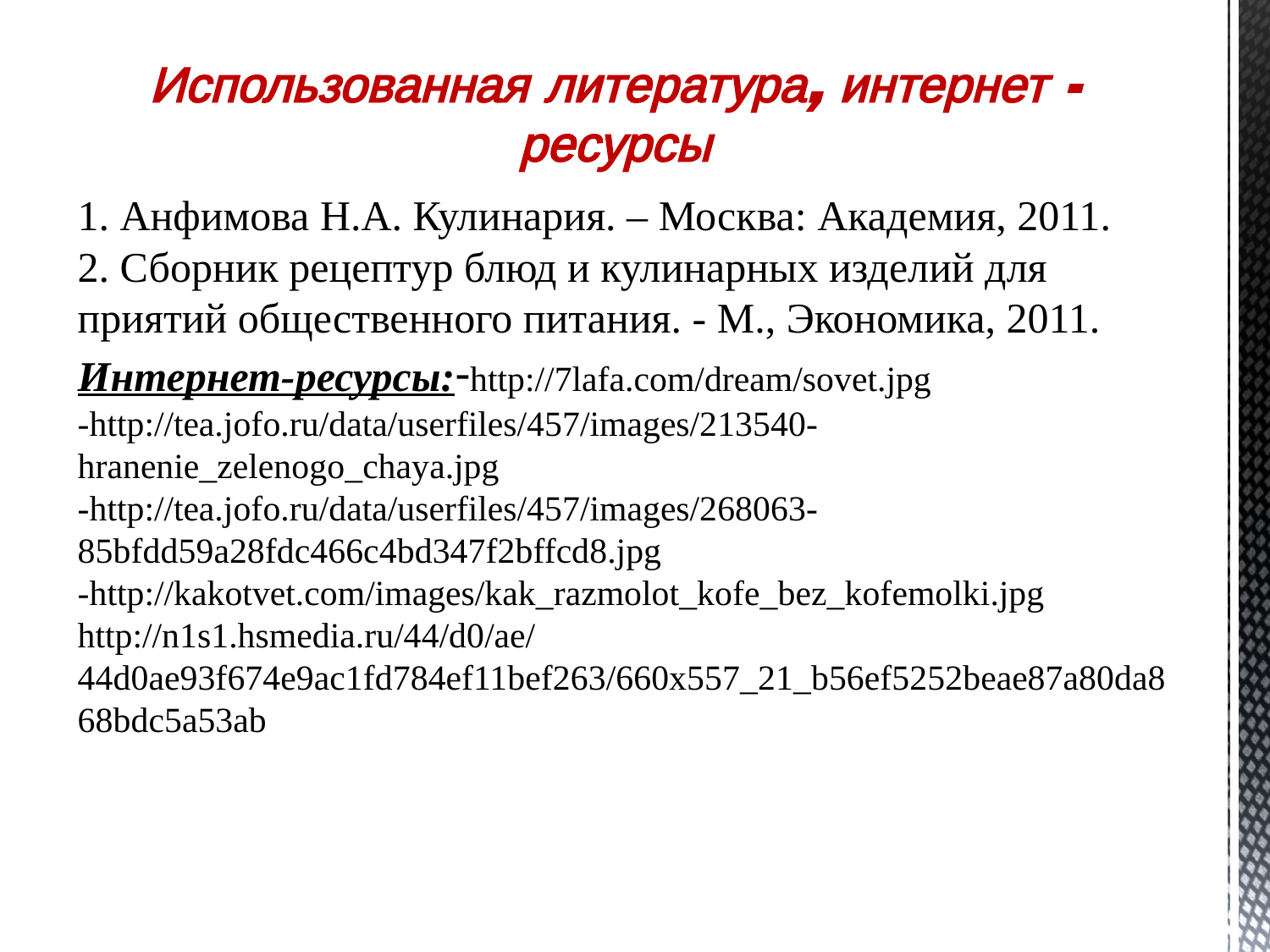

Использованная литература, интернет - ресурсы
# 1. Анфимова Н.А. Кулинария. – Москва: Академия, 2011. 2. Сборник рецептур блюд и кулинарных изделий для приятий общественного питания. - М., Экономика, 2011. Интернет-ресурсы: -http://7lafa.com/dream/sovet.jpg -http://tea.jofo.ru/data/userfiles/457/images/213540-hranenie_zelenogo_chaya.jpg -http://tea.jofo.ru/data/userfiles/457/images/268063-85bfdd59a28fdc466c4bd347f2bffcd8.jpg -http://kakotvet.com/images/kak_razmolot_kofe_bez_kofemolki.jpg http://n1s1.hsmedia.ru/44/d0/ae/44d0ae93f674e9ac1fd784ef11bef263/660x557_21_b56ef5252beae87a80da868bdc5a53ab